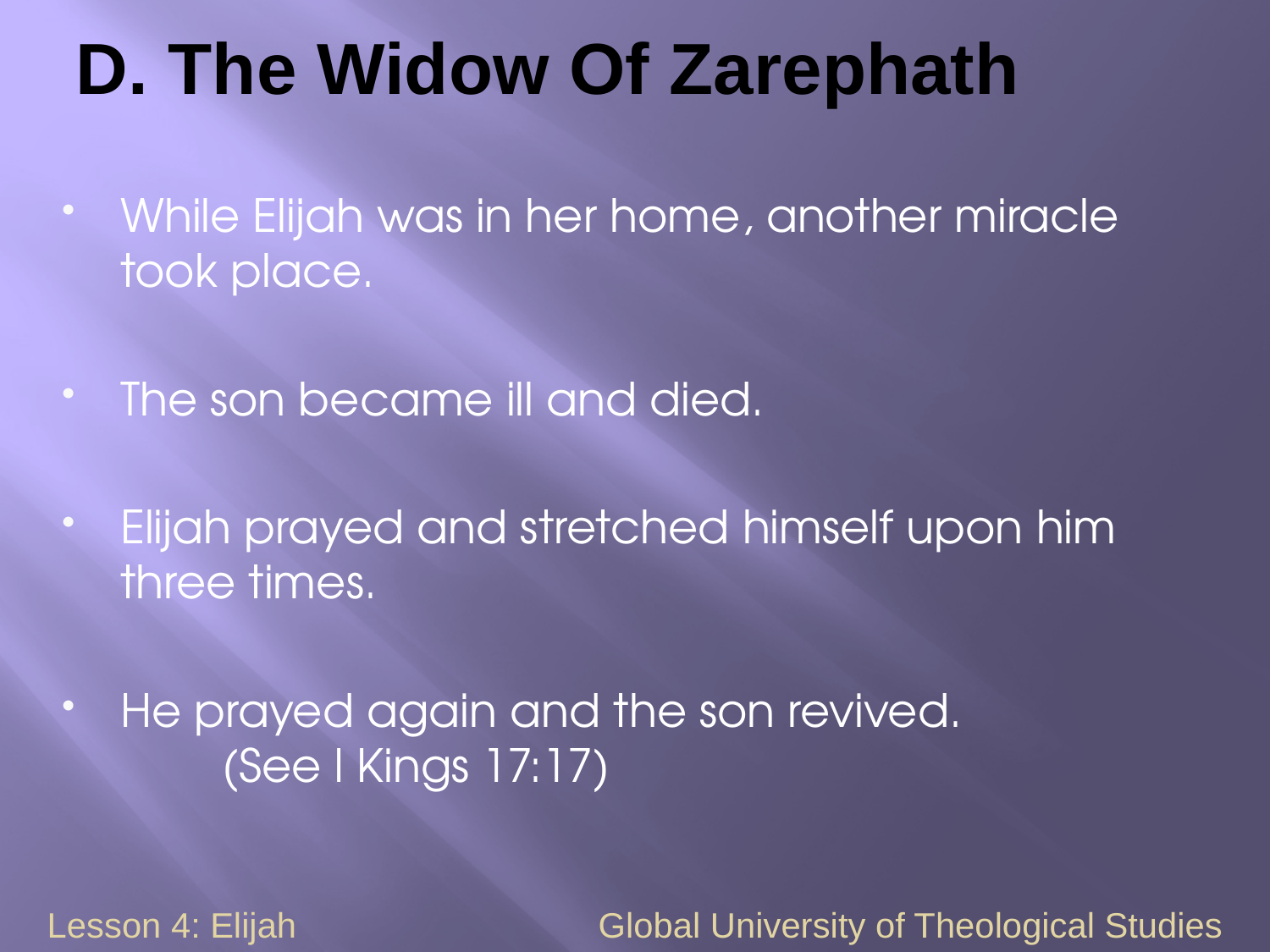

# D. The Widow Of Zarephath
While Elijah was in her home, another miracle took place.

The son became ill and died.

Elijah prayed and stretched himself upon him three times.

He prayed again and the son revived.                            (See I Kings 17:17)
Lesson 4: Elijah                               Global University of Theological Studies